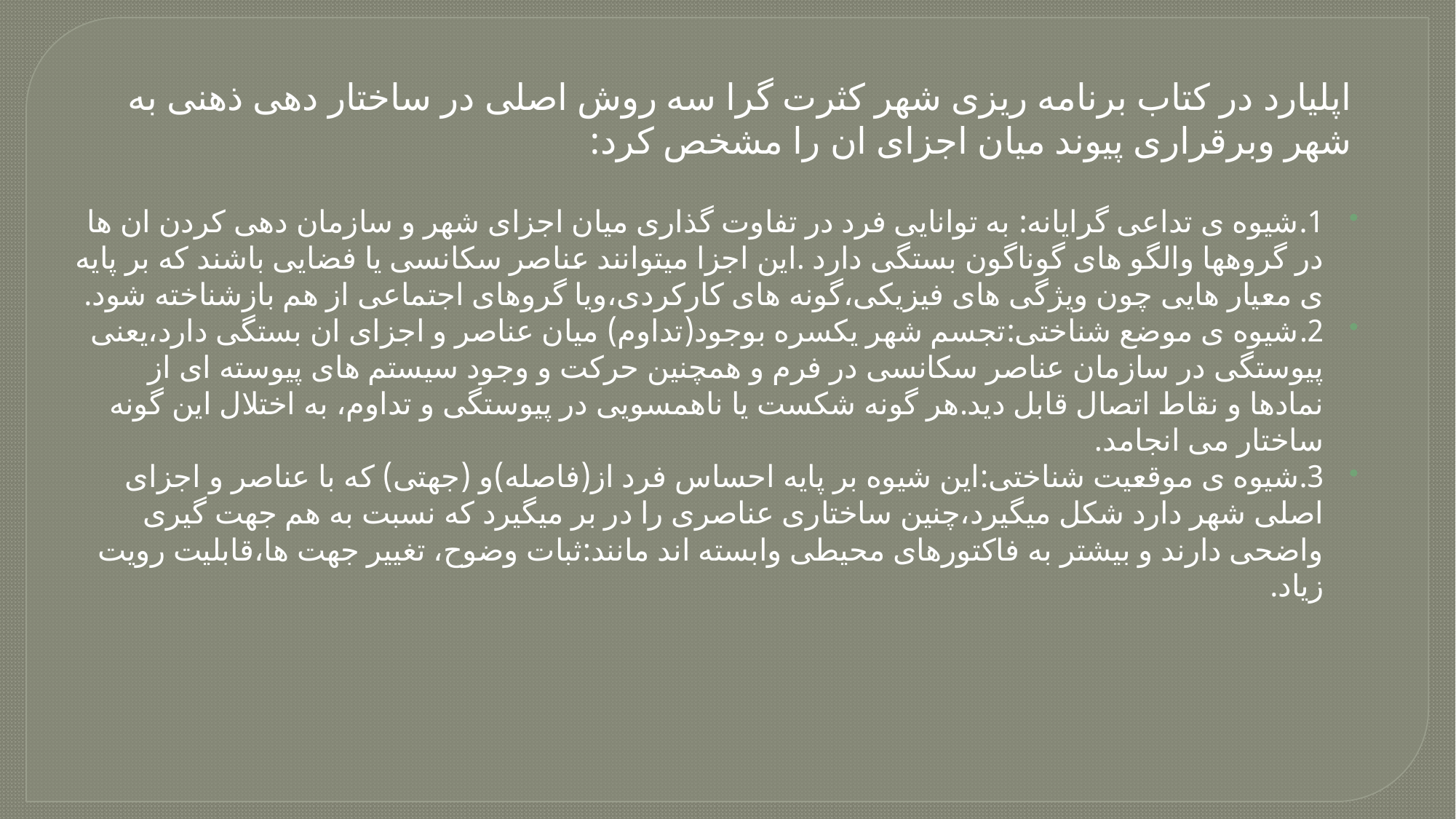

اپلیارد در کتاب برنامه ریزی شهر کثرت گرا سه روش اصلی در ساختار دهی ذهنی به شهر وبرقراری پیوند میان اجزای ان را مشخص کرد:
1.شیوه ی تداعی گرایانه: به توانایی فرد در تفاوت گذاری میان اجزای شهر و سازمان دهی کردن ان ها در گروهها والگو های گوناگون بستگی دارد .این اجزا میتوانند عناصر سکانسی یا فضایی باشند که بر پایه ی معیار هایی چون ویژگی های فیزیکی،گونه های کارکردی،ویا گروهای اجتماعی از هم بازشناخته شود.
2.شیوه ی موضع شناختی:تجسم شهر یکسره بوجود(تداوم) میان عناصر و اجزای ان بستگی دارد،یعنی پیوستگی در سازمان عناصر سکانسی در فرم و همچنین حرکت و وجود سیستم های پیوسته ای از نمادها و نقاط اتصال قابل دید.هر گونه شکست یا ناهمسویی در پیوستگی و تداوم، به اختلال این گونه ساختار می انجامد.
3.شیوه ی موقعیت شناختی:این شیوه بر پایه احساس فرد از(فاصله)و (جهتی) که با عناصر و اجزای اصلی شهر دارد شکل میگیرد،چنین ساختاری عناصری را در بر میگیرد که نسبت به هم جهت گیری واضحی دارند و بیشتر به فاکتورهای محیطی وابسته اند مانند:ثبات وضوح، تغییر جهت ها،قابلیت رویت زیاد.